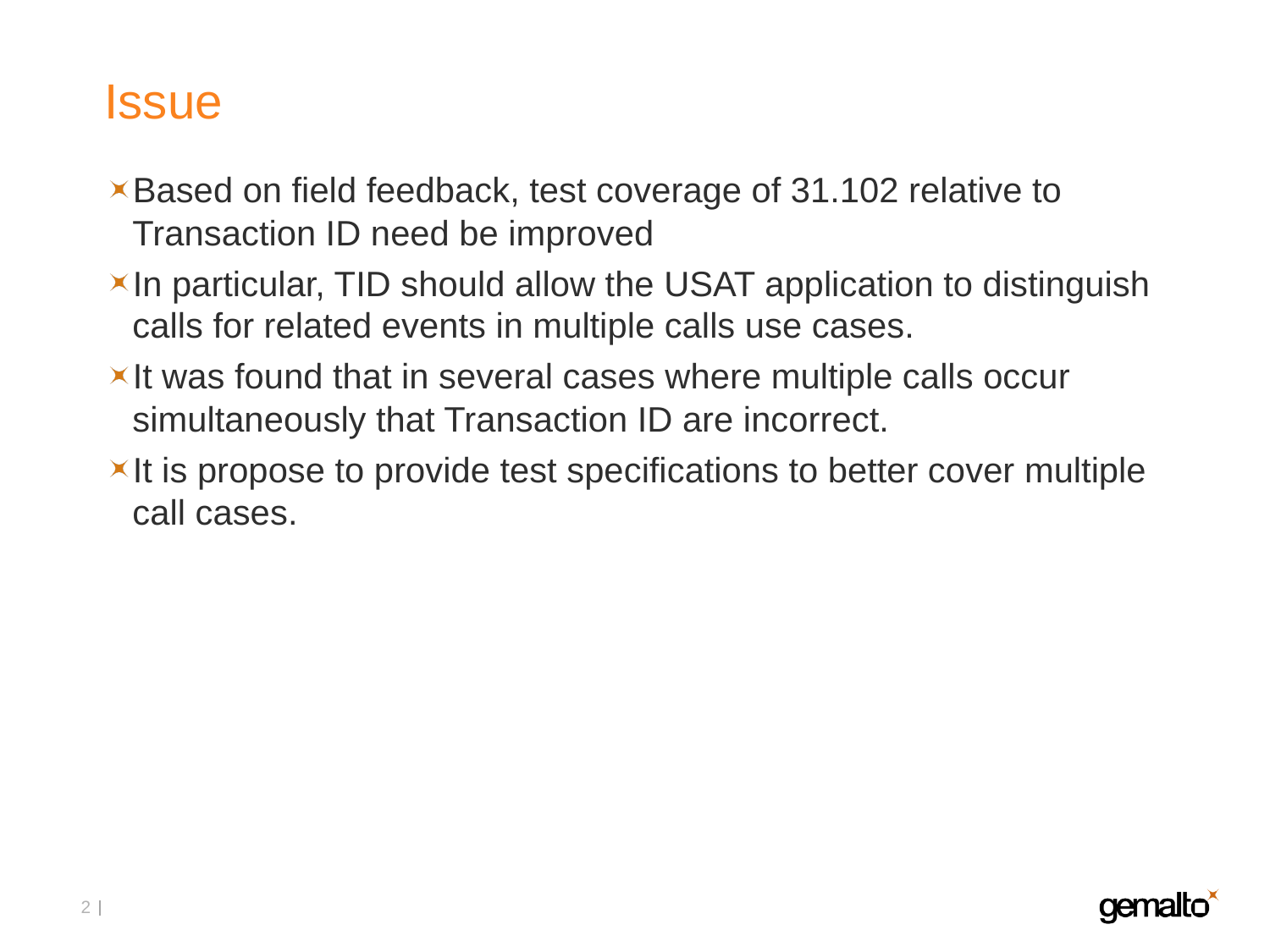

# Issue
Based on field feedback, test coverage of 31.102 relative to Transaction ID need be improved
In particular, TID should allow the USAT application to distinguish calls for related events in multiple calls use cases.
It was found that in several cases where multiple calls occur simultaneously that Transaction ID are incorrect.
It is propose to provide test specifications to better cover multiple call cases.
2